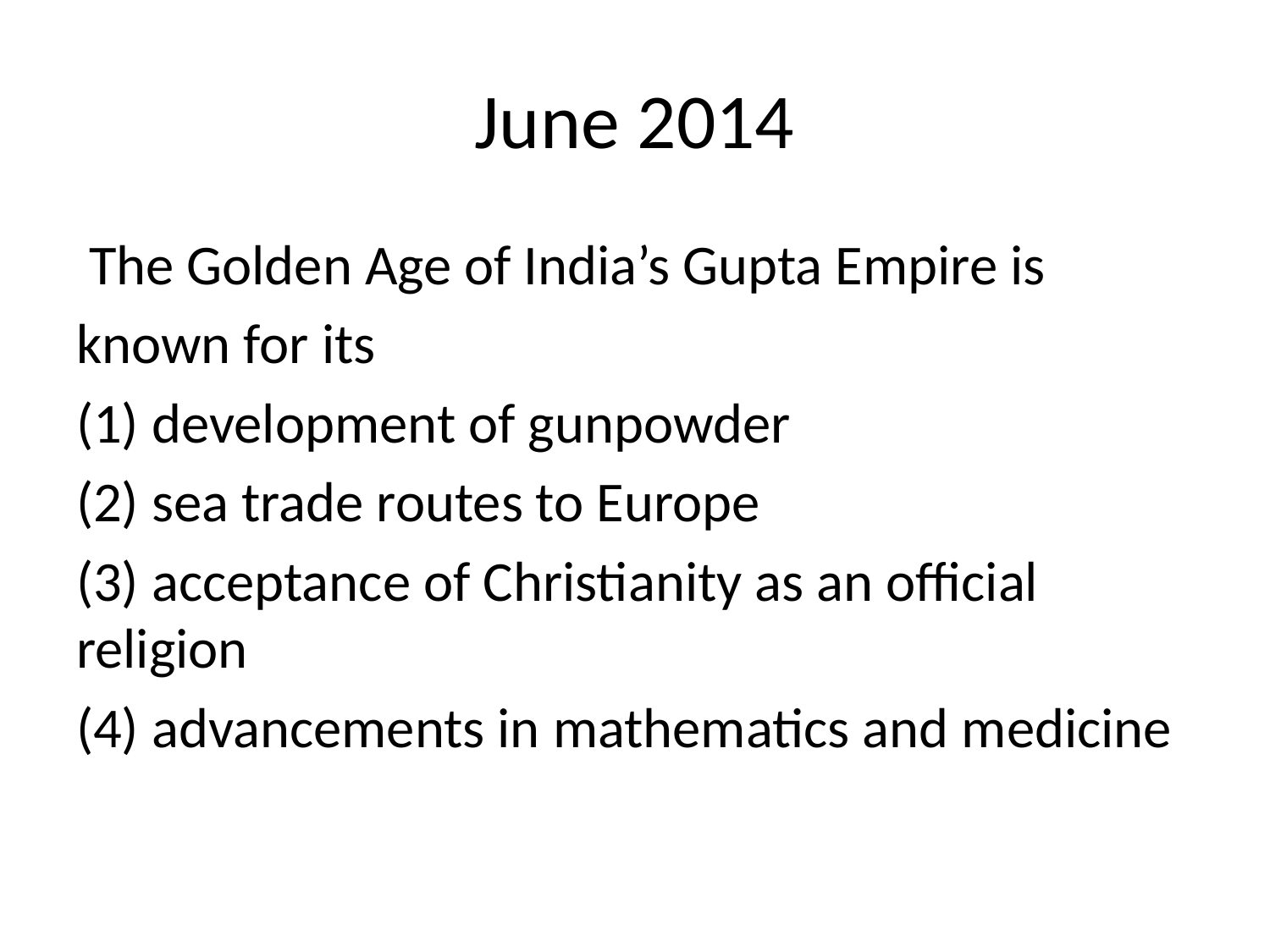

# June 2014
 The Golden Age of India’s Gupta Empire is
known for its
(1) development of gunpowder
(2) sea trade routes to Europe
(3) acceptance of Christianity as an official religion
(4) advancements in mathematics and medicine